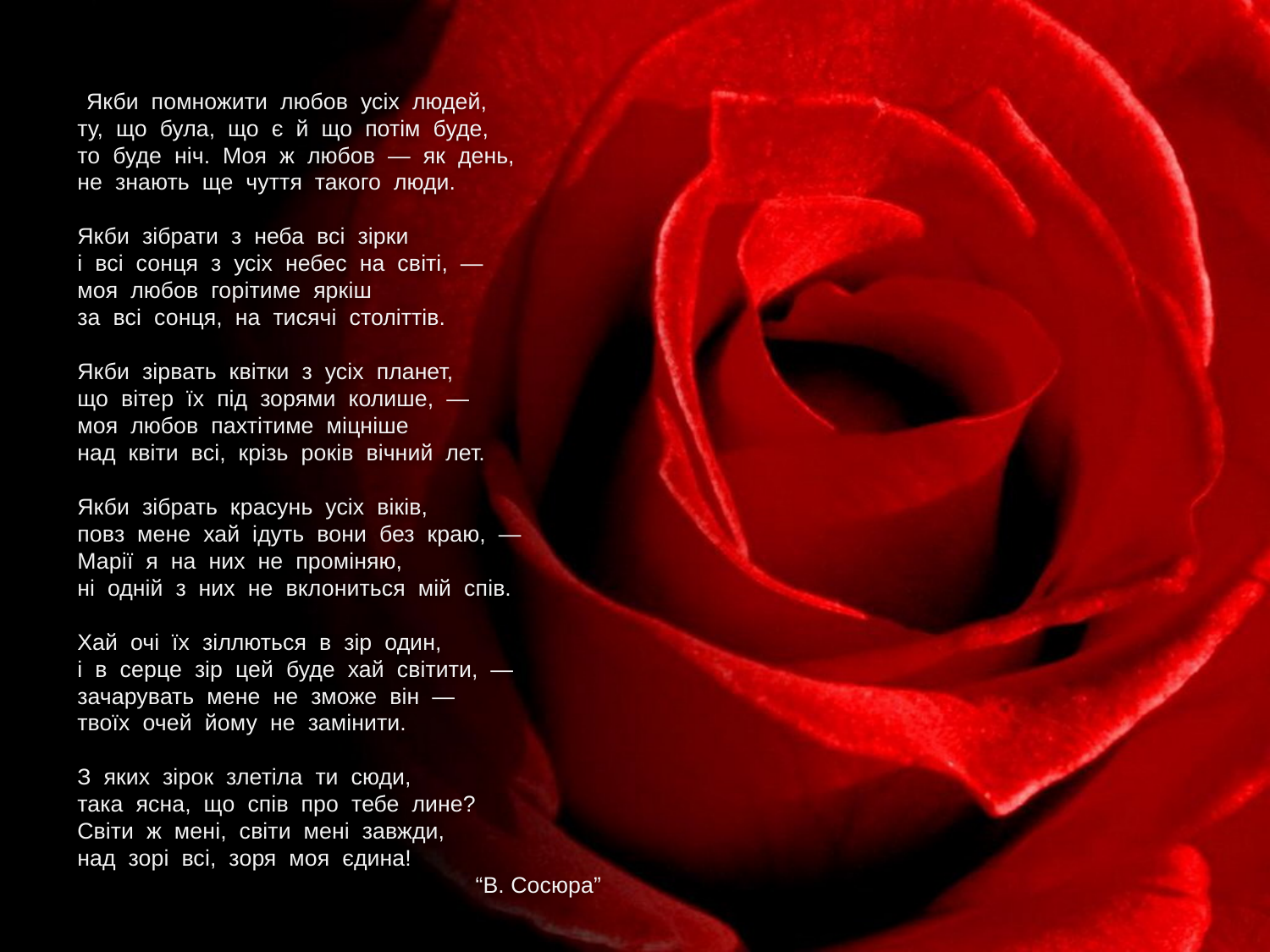

Якби  помножити  любов  усіх  людей,  
ту,  що  була,  що  є  й  що  потім  буде,  
то  буде  ніч.  Моя  ж  любов  —  як  день,  
не  знають  ще  чуття  такого  люди.  
Якби  зібрати  з  неба  всі  зірки  
і  всі  сонця  з  усіх  небес  на  світі,  —  
моя  любов  горітиме  яркіш  
за  всі  сонця,  на  тисячі  століттів.  
Якби  зірвать  квітки  з  усіх  планет,  
що  вітер  їх  під  зорями  колише,  —  
моя  любов  пахтітиме  міцніше  
над  квіти  всі,  крізь  років  вічний  лет.  
Якби  зібрать  красунь  усіх  віків,  
повз  мене  хай  ідуть  вони  без  краю,  —  
Марії  я  на  них  не  проміняю,  
ні  одній  з  них  не  вклониться  мій  спів.  
Хай  очі  їх  зіллються  в  зір  один,  
і  в  серце  зір  цей  буде  хай  світити,  —  
зачарувать  мене  не  зможе  він  —  
твоїх  очей  йому  не  замінити.  
З  яких  зірок  злетіла  ти  сюди,  
така  ясна,  що  спів  про  тебе  лине?  
Світи  ж  мені,  світи  мені  завжди,  
над  зорі  всі,  зоря  моя  єдина!
“В. Сосюра”